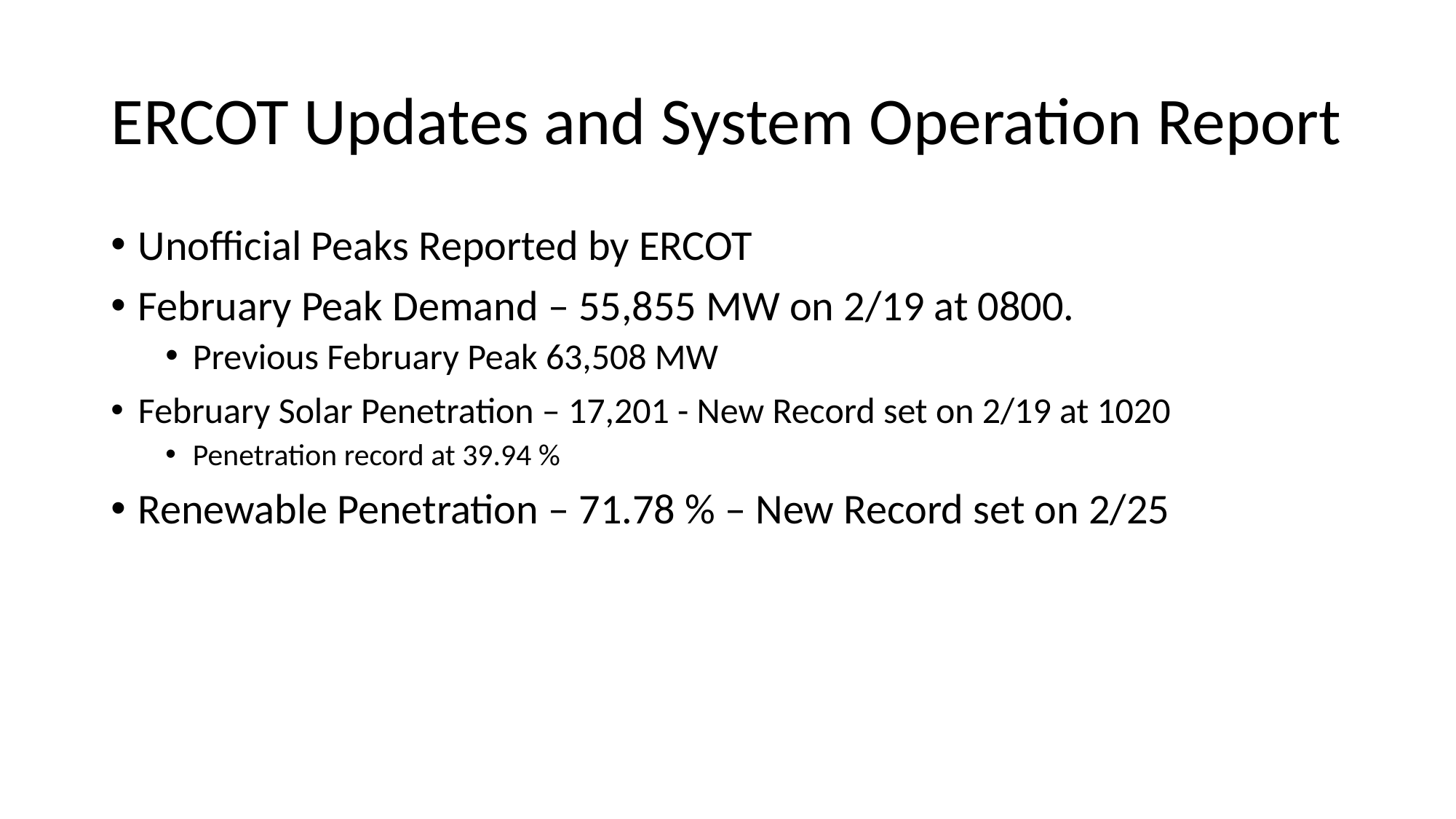

# ERCOT Updates and System Operation Report
Unofficial Peaks Reported by ERCOT
February Peak Demand – 55,855 MW on 2/19 at 0800.
Previous February Peak 63,508 MW
February Solar Penetration – 17,201 - New Record set on 2/19 at 1020
Penetration record at 39.94 %
Renewable Penetration – 71.78 % – New Record set on 2/25